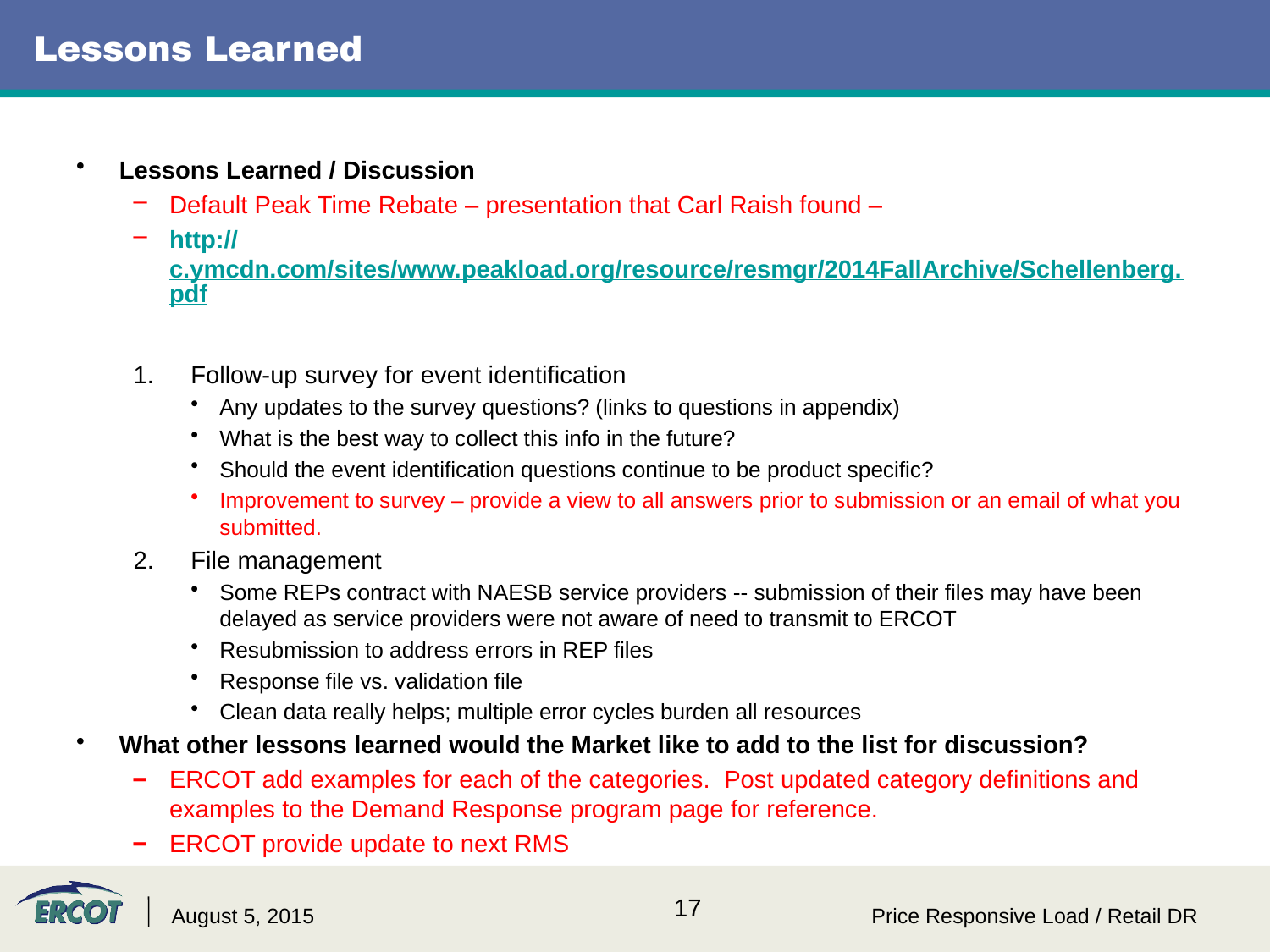

# Lessons Learned
Lessons Learned / Discussion
Default Peak Time Rebate – presentation that Carl Raish found –
http://c.ymcdn.com/sites/www.peakload.org/resource/resmgr/2014FallArchive/Schellenberg.pdf

Follow-up survey for event identification
Any updates to the survey questions? (links to questions in appendix)
What is the best way to collect this info in the future?
Should the event identification questions continue to be product specific?
Improvement to survey – provide a view to all answers prior to submission or an email of what you submitted.
File management
Some REPs contract with NAESB service providers -- submission of their files may have been delayed as service providers were not aware of need to transmit to ERCOT
Resubmission to address errors in REP files
Response file vs. validation file
Clean data really helps; multiple error cycles burden all resources
What other lessons learned would the Market like to add to the list for discussion?
ERCOT add examples for each of the categories.  Post updated category definitions and examples to the Demand Response program page for reference.
ERCOT provide update to next RMS

August 5, 2015
Price Responsive Load / Retail DR